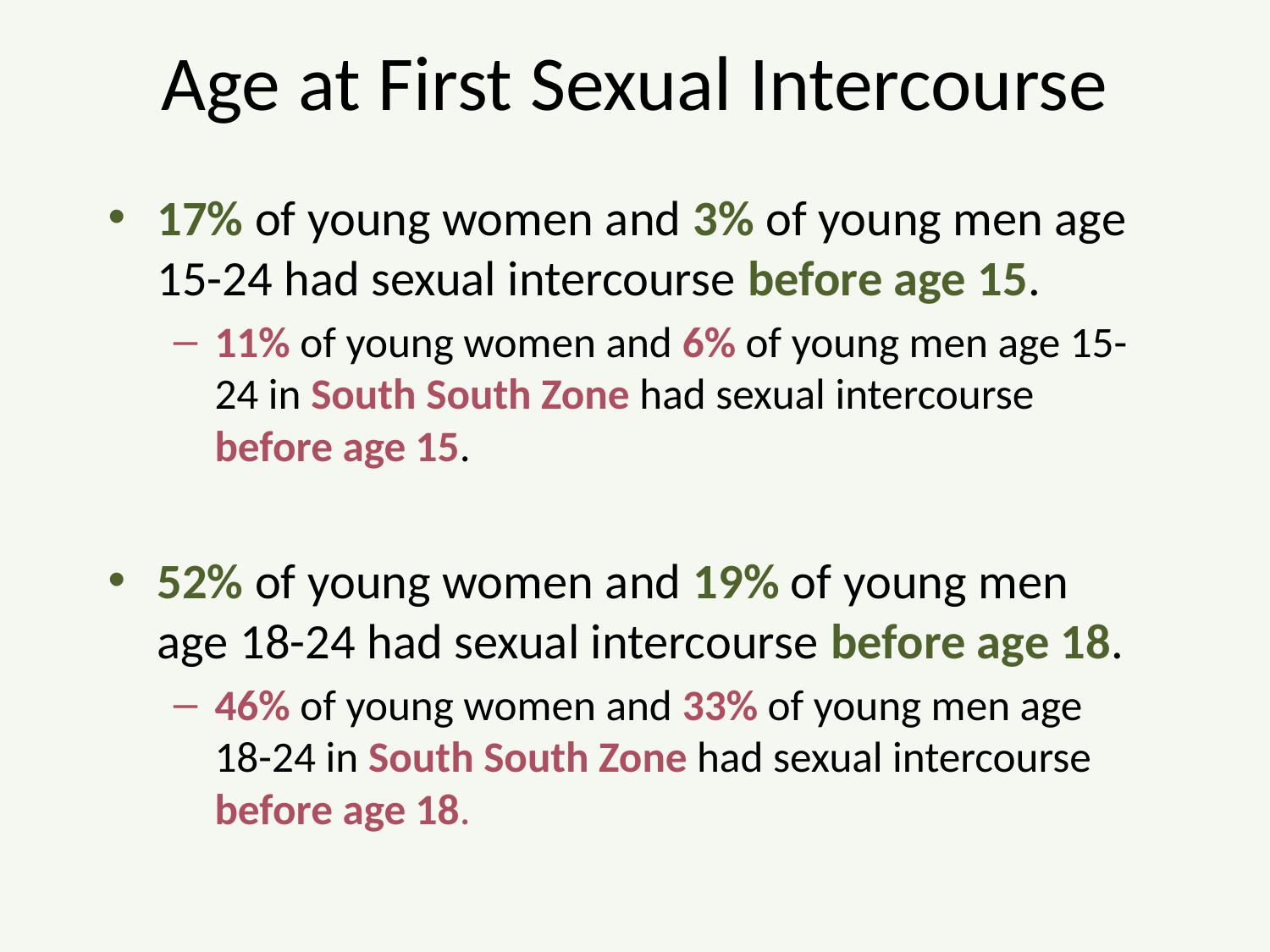

# Age at First Sexual Intercourse
17% of young women and 3% of young men age 15-24 had sexual intercourse before age 15.
11% of young women and 6% of young men age 15-24 in South South Zone had sexual intercourse before age 15.

52% of young women and 19% of young men age 18-24 had sexual intercourse before age 18.
46% of young women and 33% of young men age 18-24 in South South Zone had sexual intercourse before age 18.